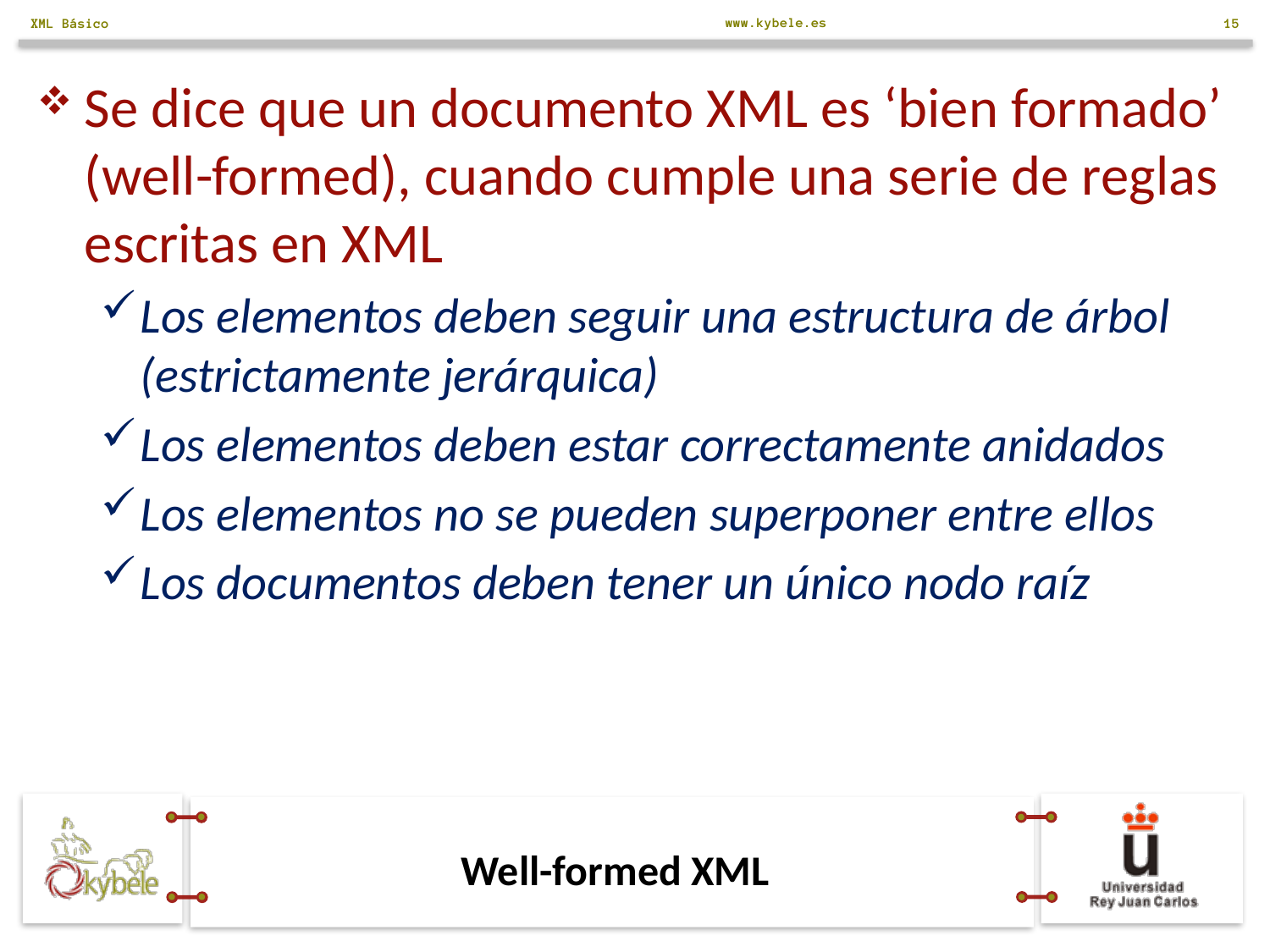

XML Básico
15
Se dice que un documento XML es ‘bien formado’ (well-formed), cuando cumple una serie de reglas escritas en XML
Los elementos deben seguir una estructura de árbol (estrictamente jerárquica)
Los elementos deben estar correctamente anidados
Los elementos no se pueden superponer entre ellos
Los documentos deben tener un único nodo raíz

# Well-formed XML